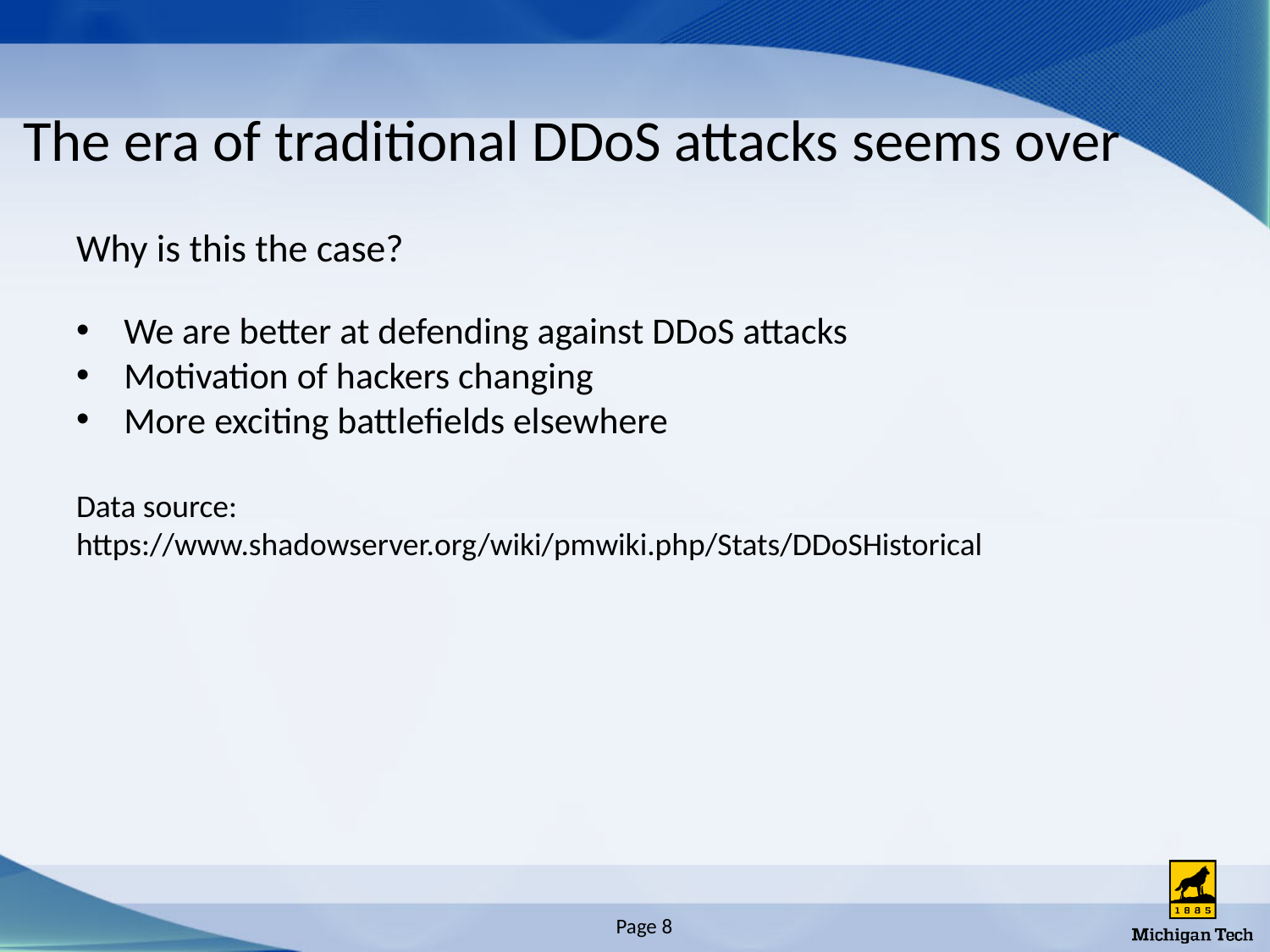

# The era of traditional DDoS attacks seems over
Why is this the case?

We are better at defending against DDoS attacks
Motivation of hackers changing
More exciting battlefields elsewhere

Data source:
https://www.shadowserver.org/wiki/pmwiki.php/Stats/DDoSHistorical